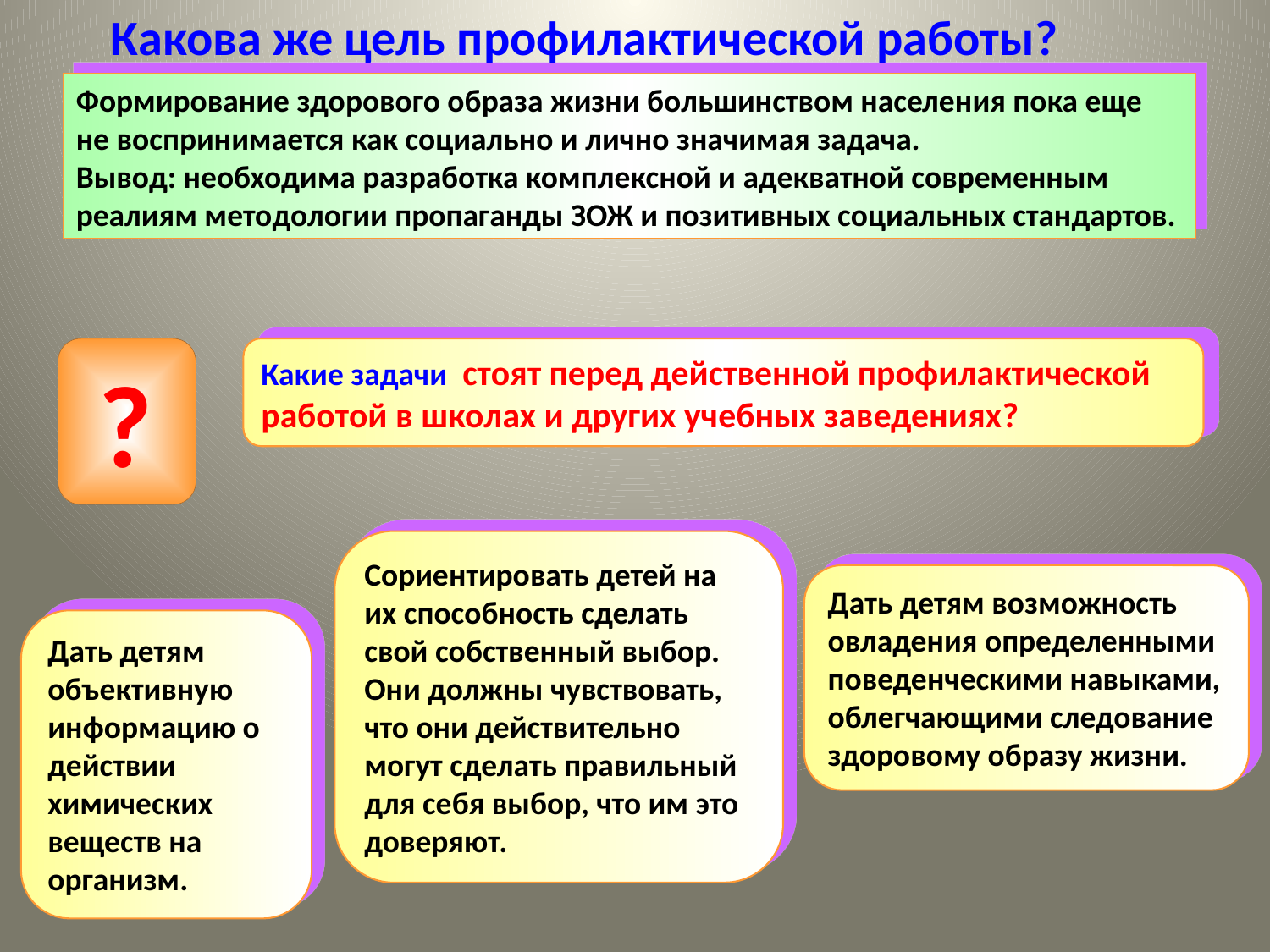

Какова же цель профилактической работы?
Формирование здорового образа жизни большинством населения пока еще не воспринимается как социально и лично значимая задача.
Вывод: необходима разработка комплексной и адекватной современным
реалиям методологии пропаганды ЗОЖ и позитивных социальных стандартов.
 ?
Какие задачи  стоят перед действенной профилактической работой в школах и других учебных заведениях?
Сориентировать детей на их способность сделать свой собственный выбор. Они должны чувствовать, что они действительно могут сделать правильный для себя выбор, что им это доверяют.
Дать детям возможность овладения определенными поведенческими навыками, облегчающими следование здоровому образу жизни.
Дать детям объективную информацию о действии химических веществ на организм.